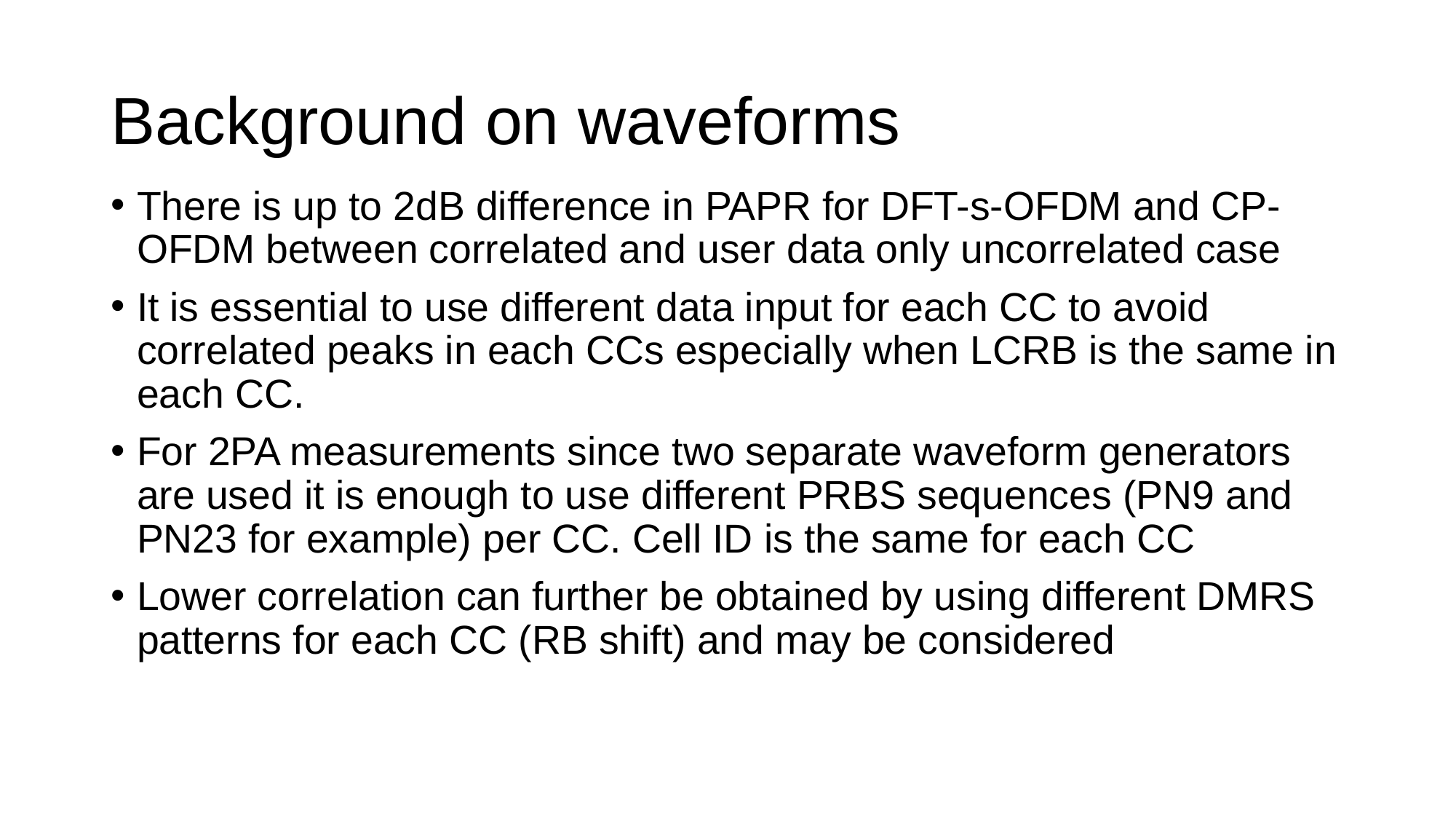

# Background on waveforms
There is up to 2dB difference in PAPR for DFT-s-OFDM and CP-OFDM between correlated and user data only uncorrelated case
It is essential to use different data input for each CC to avoid correlated peaks in each CCs especially when LCRB is the same in each CC.
For 2PA measurements since two separate waveform generators are used it is enough to use different PRBS sequences (PN9 and PN23 for example) per CC. Cell ID is the same for each CC
Lower correlation can further be obtained by using different DMRS patterns for each CC (RB shift) and may be considered